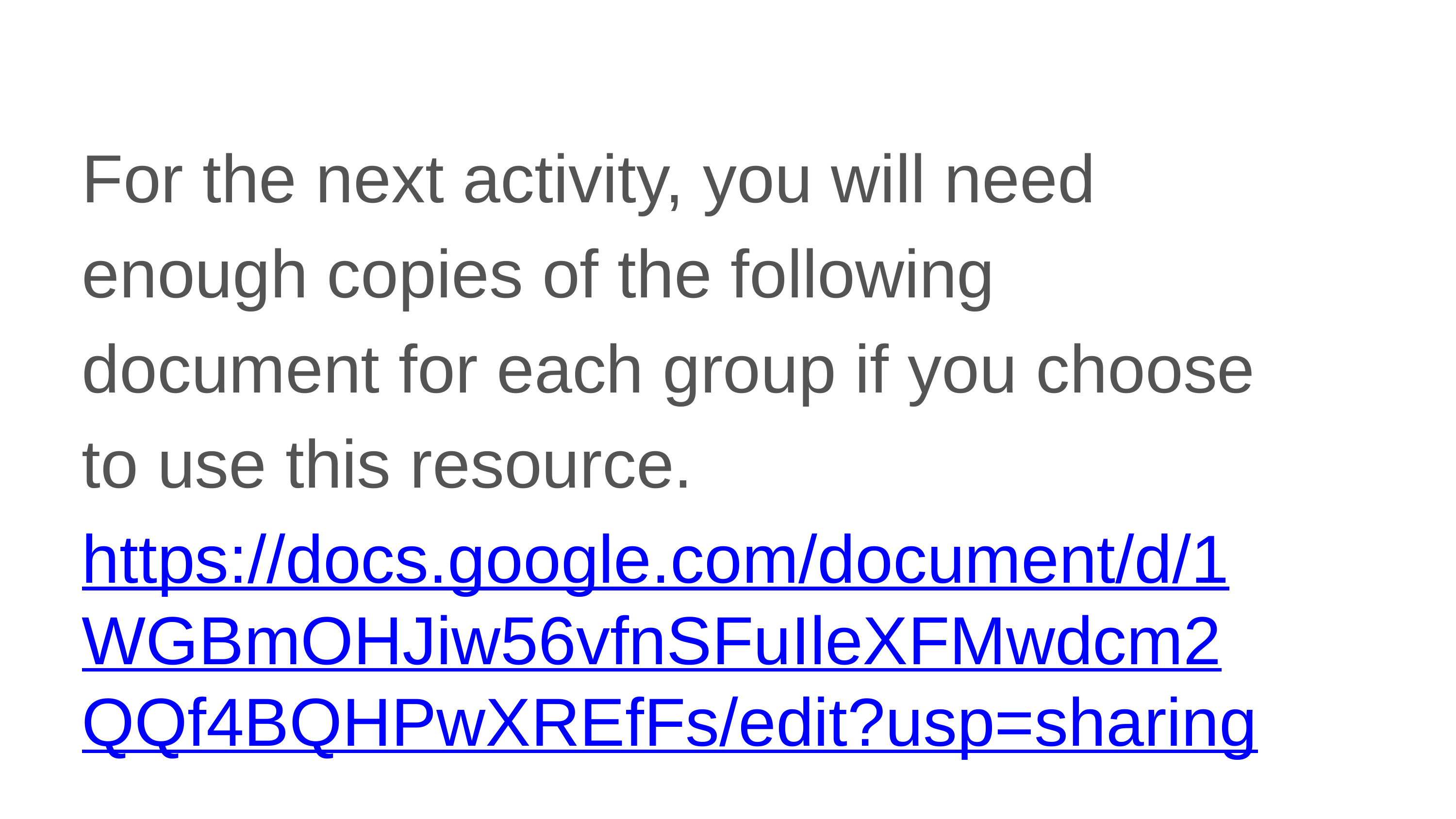

For the next activity, you will need enough copies of the following document for each group if you choose to use this resource.
https://docs.google.com/document/d/1WGBmOHJiw56vfnSFuIleXFMwdcm2QQf4BQHPwXREfFs/edit?usp=sharing